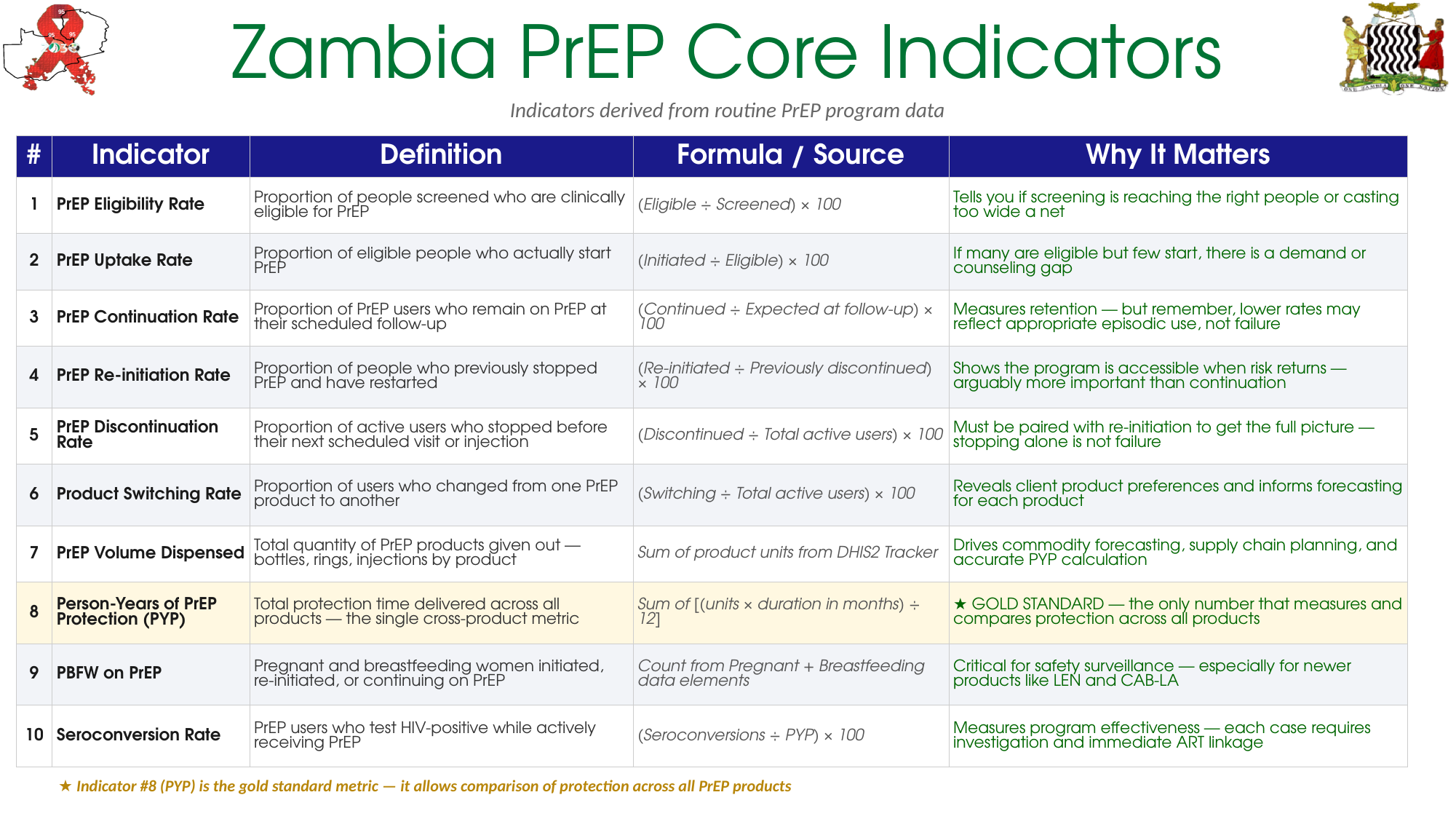

Zambia PrEP Core Indicators
Indicators derived from routine PrEP program data
| # | Indicator | Definition | Formula / Source | Why It Matters |
| --- | --- | --- | --- | --- |
| 1 | PrEP Eligibility Rate | Proportion of people screened who are clinically eligible for PrEP | (Eligible ÷ Screened) × 100 | Tells you if screening is reaching the right people or casting too wide a net |
| 2 | PrEP Uptake Rate | Proportion of eligible people who actually start PrEP | (Initiated ÷ Eligible) × 100 | If many are eligible but few start, there is a demand or counseling gap |
| 3 | PrEP Continuation Rate | Proportion of PrEP users who remain on PrEP at their scheduled follow-up | (Continued ÷ Expected at follow-up) × 100 | Measures retention — but remember, lower rates may reflect appropriate episodic use, not failure |
| 4 | PrEP Re-initiation Rate | Proportion of people who previously stopped PrEP and have restarted | (Re-initiated ÷ Previously discontinued) × 100 | Shows the program is accessible when risk returns — arguably more important than continuation |
| 5 | PrEP Discontinuation Rate | Proportion of active users who stopped before their next scheduled visit or injection | (Discontinued ÷ Total active users) × 100 | Must be paired with re-initiation to get the full picture — stopping alone is not failure |
| 6 | Product Switching Rate | Proportion of users who changed from one PrEP product to another | (Switching ÷ Total active users) × 100 | Reveals client product preferences and informs forecasting for each product |
| 7 | PrEP Volume Dispensed | Total quantity of PrEP products given out — bottles, rings, injections by product | Sum of product units from DHIS2 Tracker | Drives commodity forecasting, supply chain planning, and accurate PYP calculation |
| 8 | Person-Years of PrEP Protection (PYP) | Total protection time delivered across all products — the single cross-product metric | Sum of [(units × duration in months) ÷ 12] | ★ GOLD STANDARD — the only number that measures and compares protection across all products |
| 9 | PBFW on PrEP | Pregnant and breastfeeding women initiated, re-initiated, or continuing on PrEP | Count from Pregnant + Breastfeeding data elements | Critical for safety surveillance — especially for newer products like LEN and CAB-LA |
| 10 | Seroconversion Rate | PrEP users who test HIV-positive while actively receiving PrEP | (Seroconversions ÷ PYP) × 100 | Measures program effectiveness — each case requires investigation and immediate ART linkage |
★ Indicator #8 (PYP) is the gold standard metric — it allows comparison of protection across all PrEP products